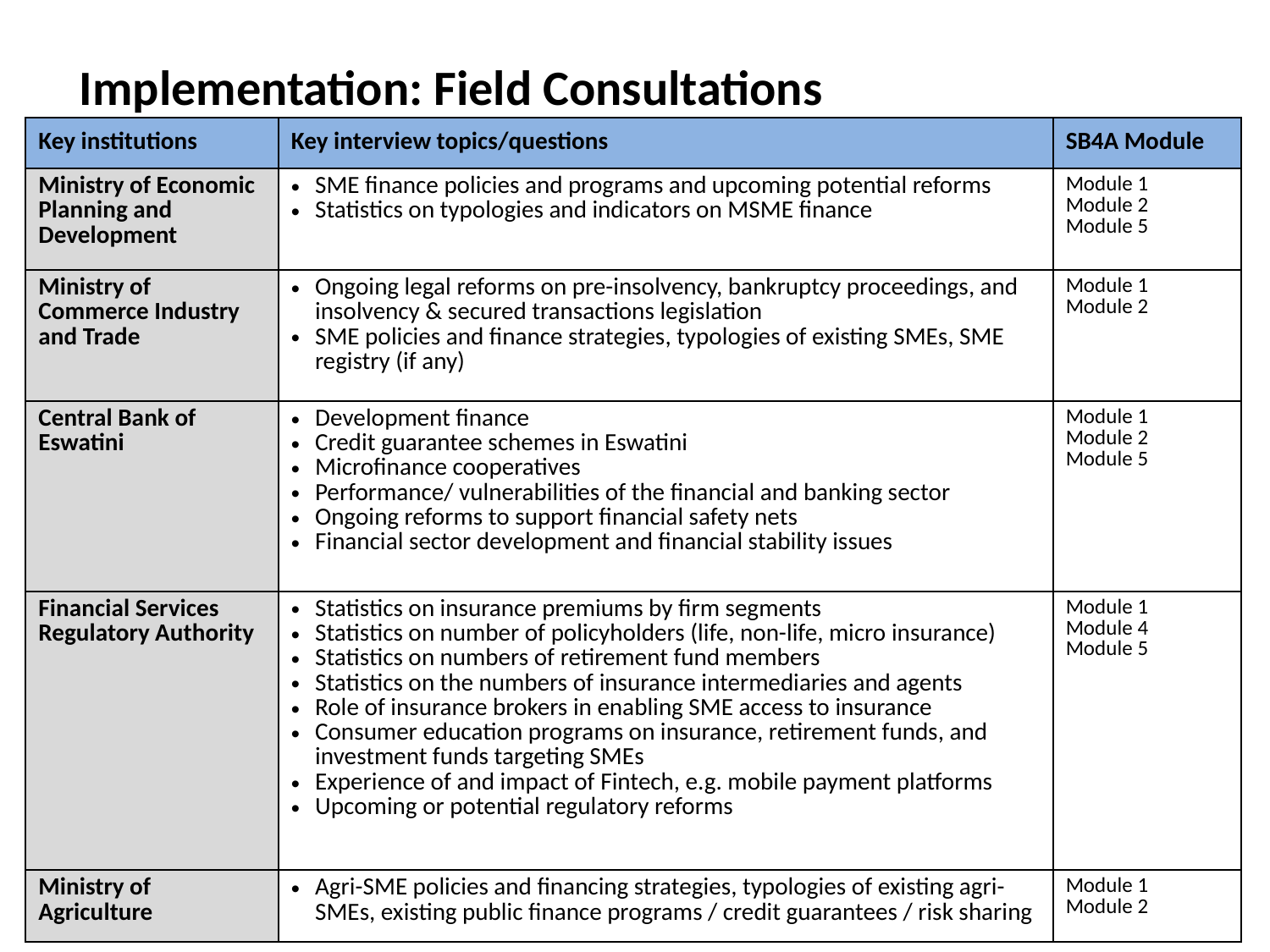

Implementation: Field Consultations
| Key institutions | Key interview topics/questions | SB4A Module |
| --- | --- | --- |
| Ministry of Economic Planning and Development | SME finance policies and programs and upcoming potential reforms Statistics on typologies and indicators on MSME finance | Module 1 Module 2 Module 5 |
| Ministry of Commerce Industry and Trade | Ongoing legal reforms on pre-insolvency, bankruptcy proceedings, and insolvency & secured transactions legislation SME policies and finance strategies, typologies of existing SMEs, SME registry (if any) | Module 1 Module 2 |
| Central Bank of Eswatini | Development finance Credit guarantee schemes in Eswatini Microfinance cooperatives Performance/ vulnerabilities of the financial and banking sector Ongoing reforms to support financial safety nets Financial sector development and financial stability issues | Module 1 Module 2 Module 5 |
| Financial Services Regulatory Authority | Statistics on insurance premiums by firm segments Statistics on number of policyholders (life, non-life, micro insurance) Statistics on numbers of retirement fund members Statistics on the numbers of insurance intermediaries and agents Role of insurance brokers in enabling SME access to insurance Consumer education programs on insurance, retirement funds, and investment funds targeting SMEs Experience of and impact of Fintech, e.g. mobile payment platforms Upcoming or potential regulatory reforms | Module 1 Module 4 Module 5 |
| Ministry of Agriculture | Agri-SME policies and financing strategies, typologies of existing agri-SMEs, existing public finance programs / credit guarantees / risk sharing | Module 1 Module 2 |